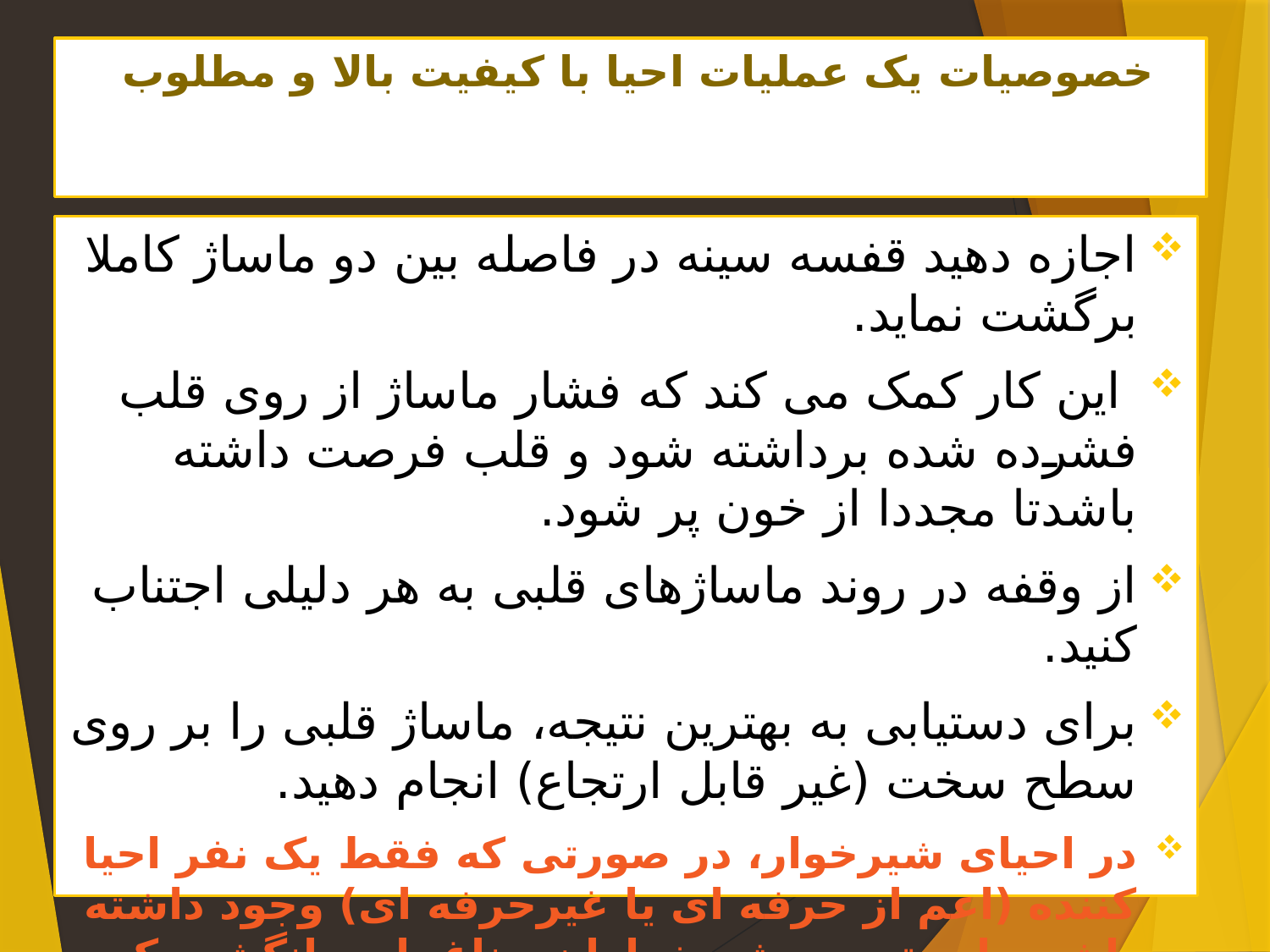

# خصوصیات یک عملیات احیا با کیفیت بالا و مطلوب
اجازه دهید قفسه سینه در فاصله بین دو ماساژ کاملا برگشت نماید.
 این کار کمک می کند که فشار ماساژ از روی قلب فشرده شده برداشته شود و قلب فرصت داشته باشدتا مجددا از خون پر شود.
از وقفه در روند ماساژهای قلبی به هر دلیلی اجتناب کنید.
برای دستیابی به بهترین نتیجه، ماساژ قلبی را بر روی سطح سخت (غیر قابل ارتجاع) انجام دهید.
در احیای شیرخوار، در صورتی که فقط یک نفر احیا کننده (اعم از حرفه ای یا غیرحرفه ای) وجود داشته باشد، بایستی در شیرخواران جناغ با دو انگشت،که بر روی قسمت تحتانی آن (جناغ) زیر خط فرضی بین دو سینه قرار گرفته اند (شکل 2)، فشرده شود.